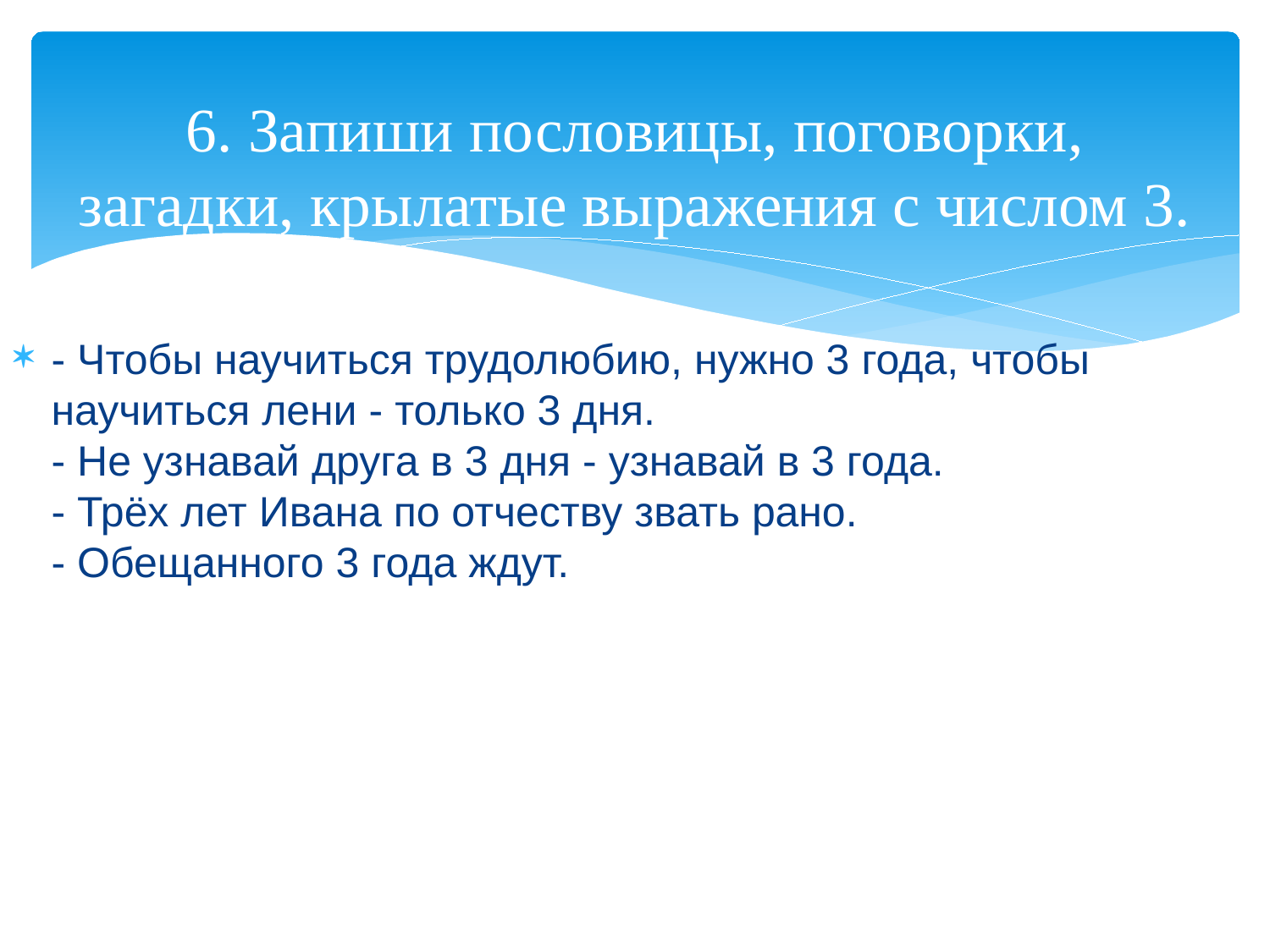

# 6. Запиши пословицы, поговорки, загадки, крылатые выражения с числом 3.
- Чтобы научиться трудолюбию, нужно 3 года, чтобы научиться лени - только 3 дня. 
- Не узнавай друга в 3 дня - узнавай в 3 года. 
- Трёх лет Ивана по отчеству звать рано. 
- Обещанного 3 года ждут.